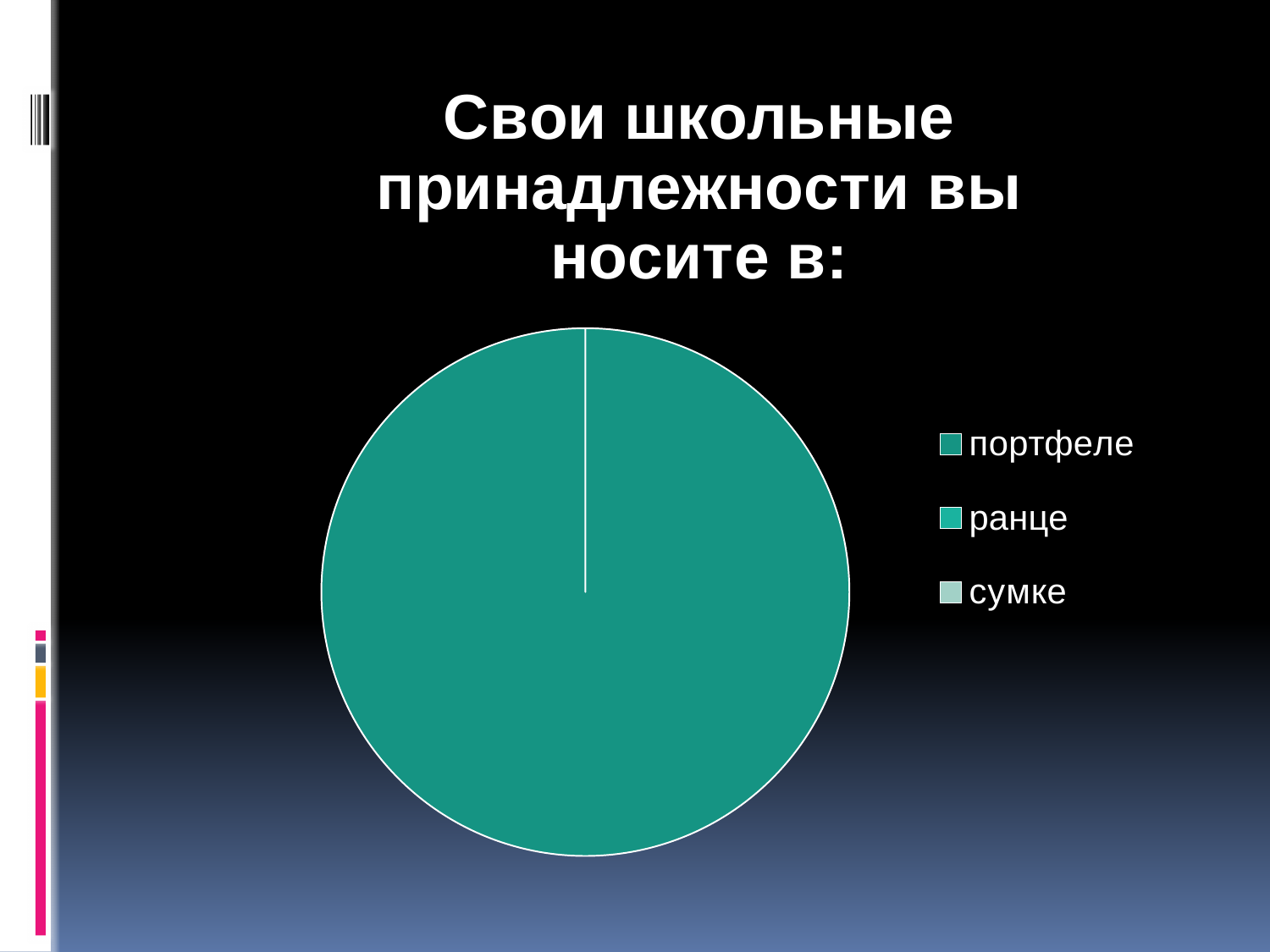

### Chart:

| Category | Свои школьные принадлежности вы носите в: |
|---|---|
| портфеле | 13.0 |
| ранце | None |
| сумке | None |